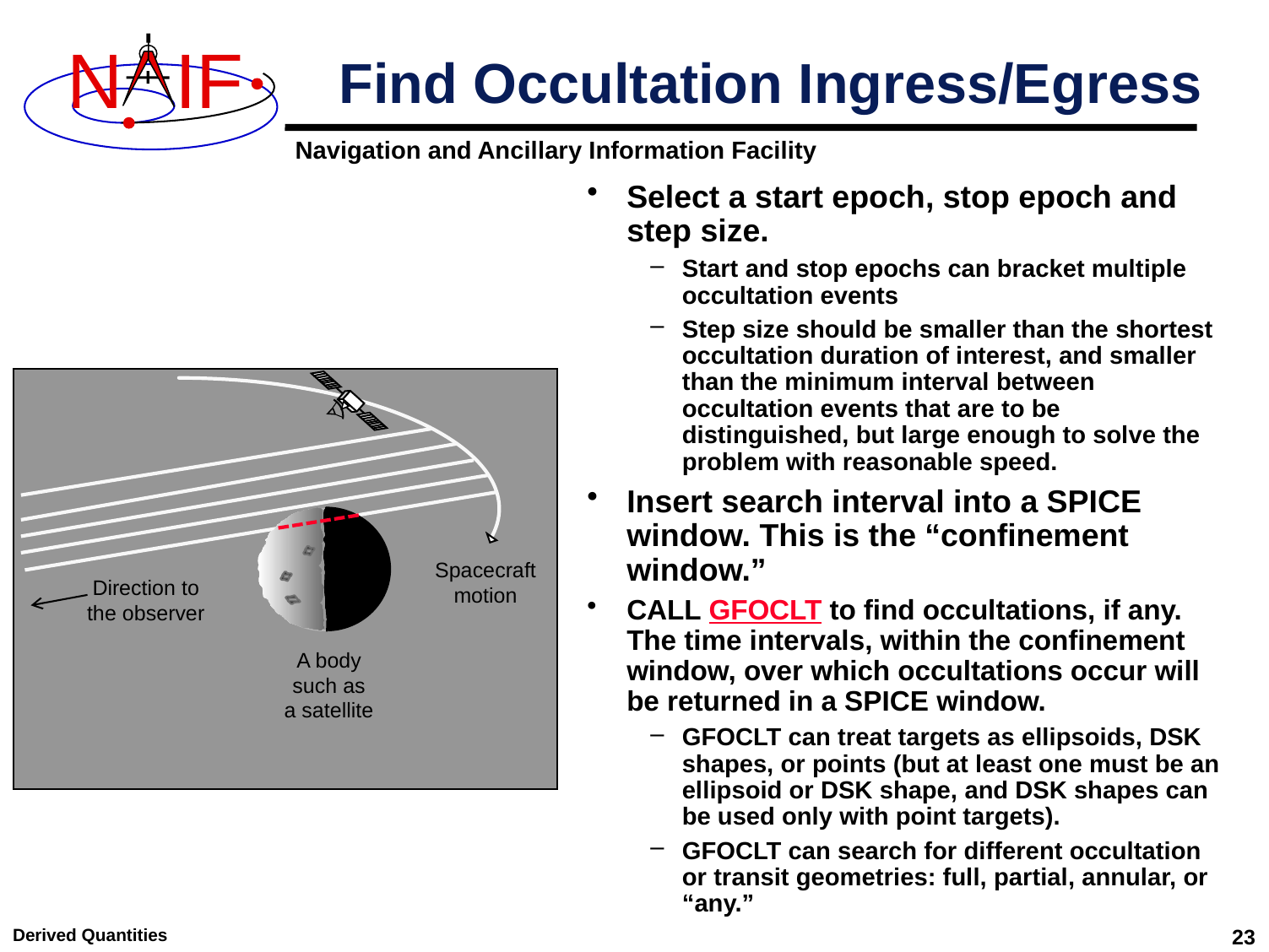

# Find Occultation Ingress/Egress
Select a start epoch, stop epoch and step size.
Start and stop epochs can bracket multiple occultation events
Step size should be smaller than the shortest occultation duration of interest, and smaller than the minimum interval between occultation events that are to be distinguished, but large enough to solve the problem with reasonable speed.
Insert search interval into a SPICE window. This is the “confinement window.”
CALL GFOCLT to find occultations, if any. The time intervals, within the confinement window, over which occultations occur will be returned in a SPICE window.
GFOCLT can treat targets as ellipsoids, DSK shapes, or points (but at least one must be an ellipsoid or DSK shape, and DSK shapes can be used only with point targets).
GFOCLT can search for different occultation or transit geometries: full, partial, annular, or “any.”

Spacecraft
motion

Direction to
the observer

A body
such as
a satellite
Derived Quantities
23